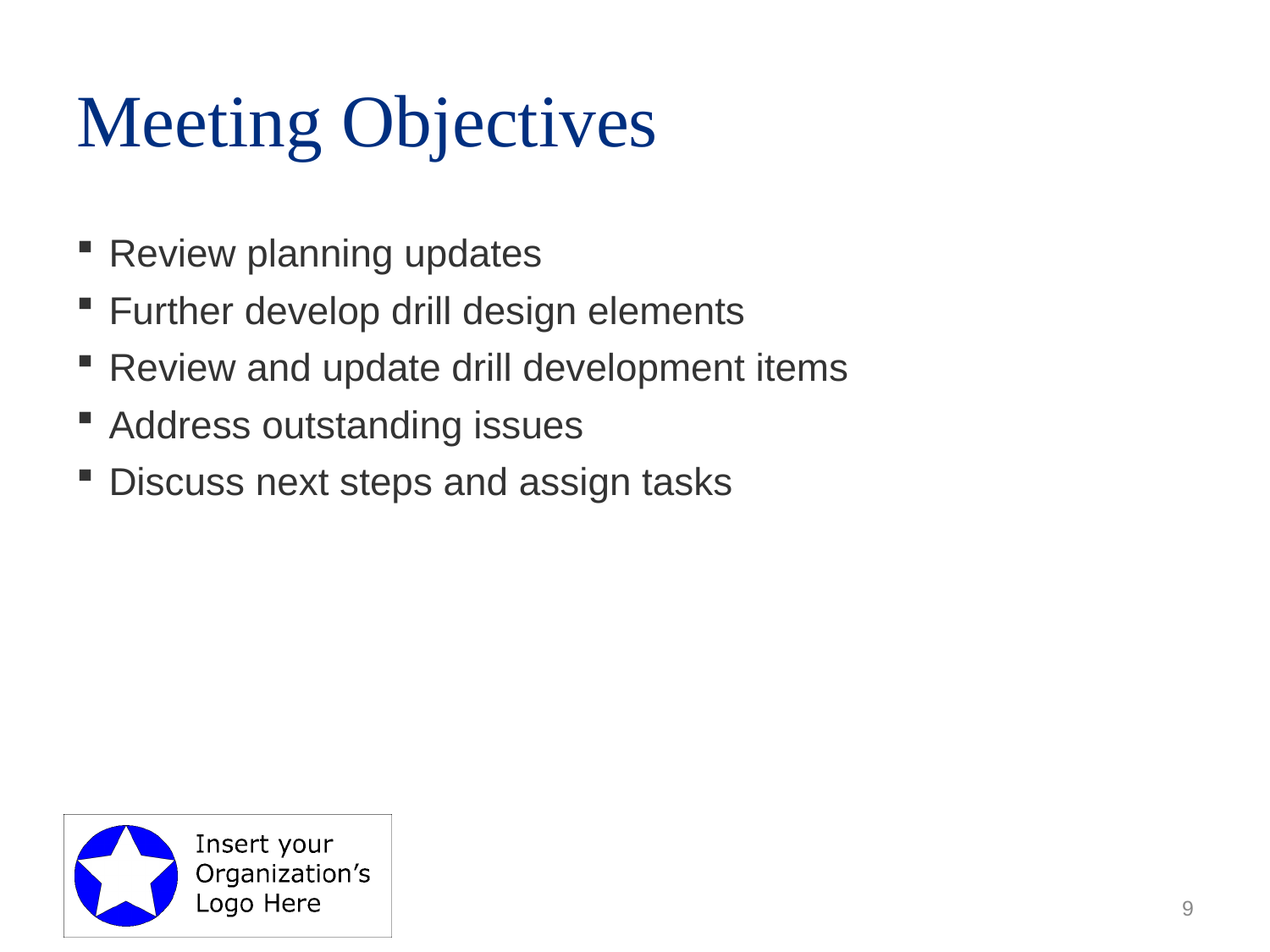

# Meeting Objectives
Review planning updates
Further develop drill design elements
Review and update drill development items
Address outstanding issues
Discuss next steps and assign tasks

9